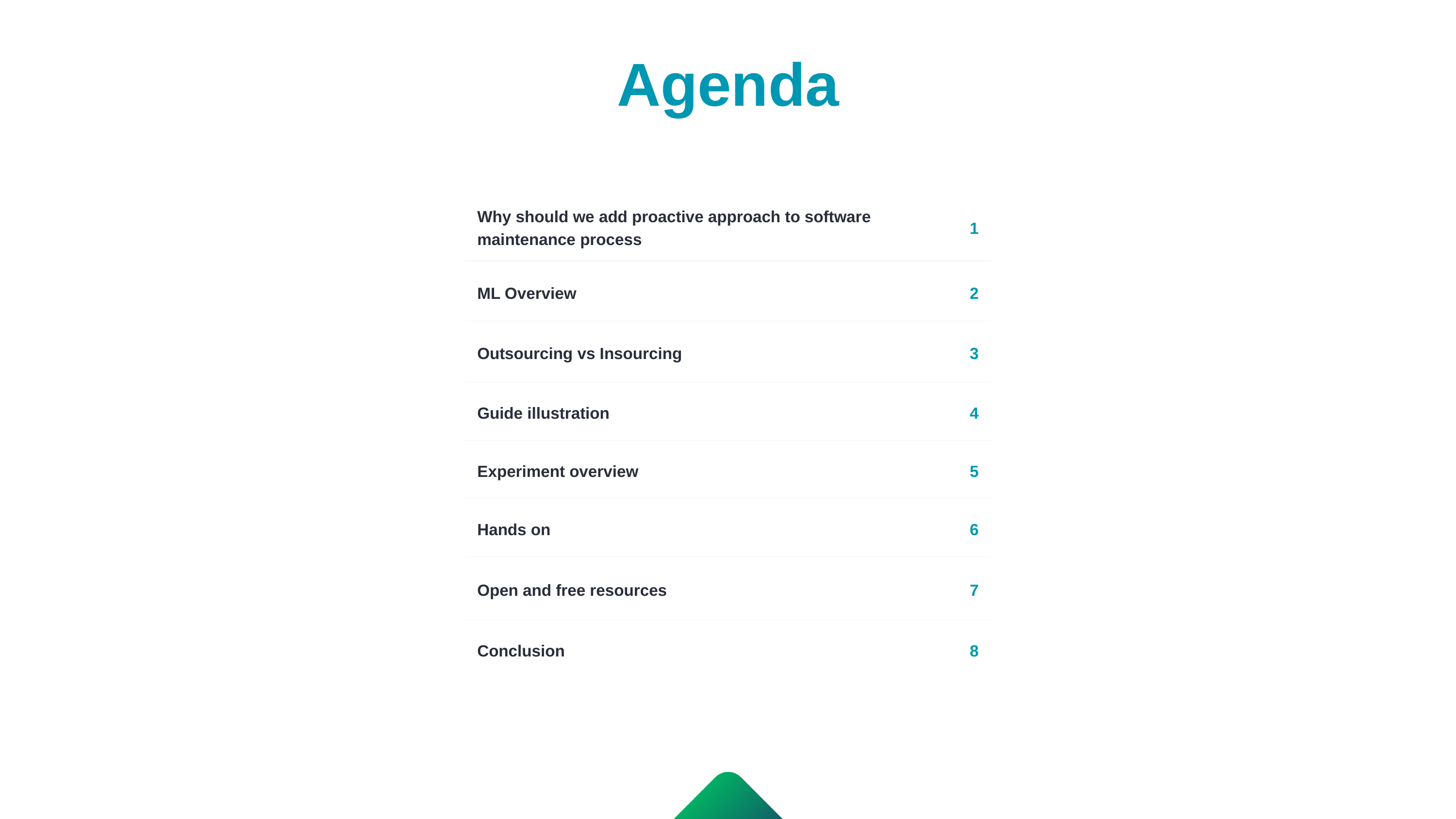

Agenda
| Why should we add proactive approach to software maintenance process | 1 |
| --- | --- |
| ML Overview | 2 |
| Outsourcing vs Insourcing | 3 |
| Guide illustration | 4 |
| Experiment overview | 5 |
| Hands on | 6 |
| Open and free resources | 7 |
| Conclusion | 8 |